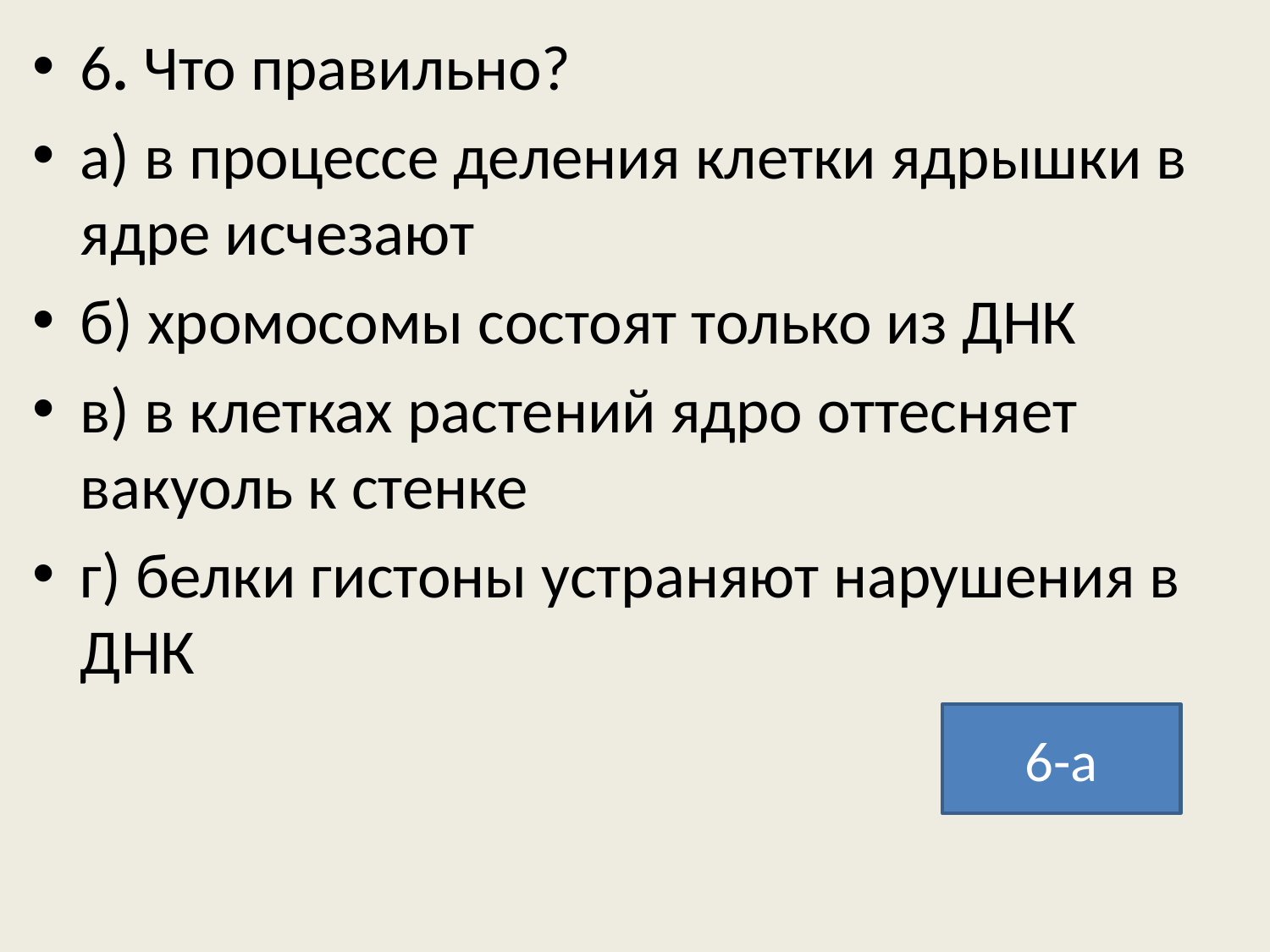

6. Что правильно?
а) в процессе деления клетки ядрышки в ядре исчезают
б) хромосомы состоят только из ДНК
в) в клетках растений ядро оттесняет вакуоль к стенке
г) белки гистоны устраняют нарушения в ДНК

6-а